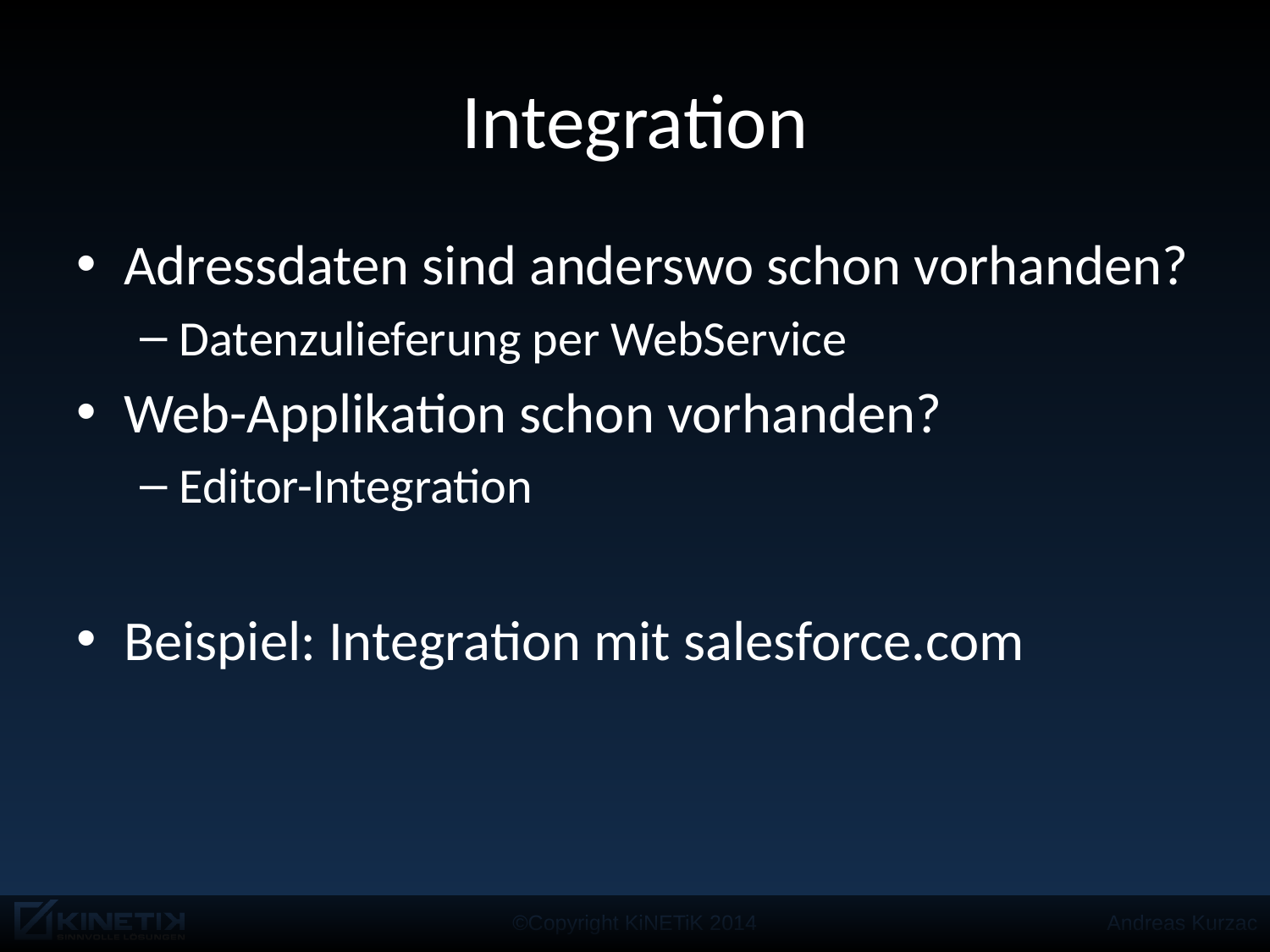

# Integration
Adressdaten sind anderswo schon vorhanden?
Datenzulieferung per WebService
Web-Applikation schon vorhanden?
Editor-Integration

Beispiel: Integration mit salesforce.com